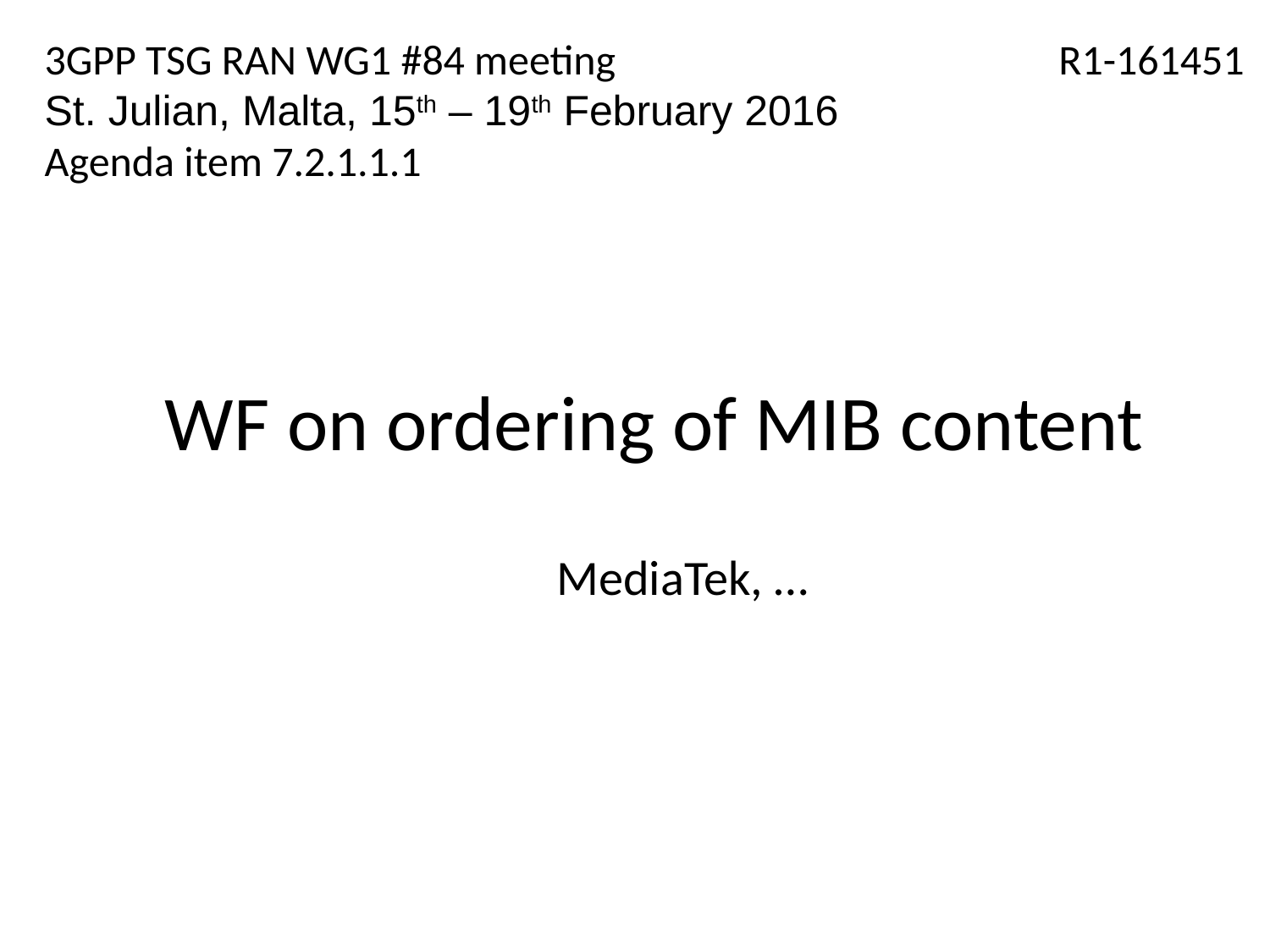

3GPP TSG RAN WG1 #84 meeting
St. Julian, Malta, 15th – 19th February 2016
Agenda item 7.2.1.1.1
R1-161451
# WF on ordering of MIB content
MediaTek, …